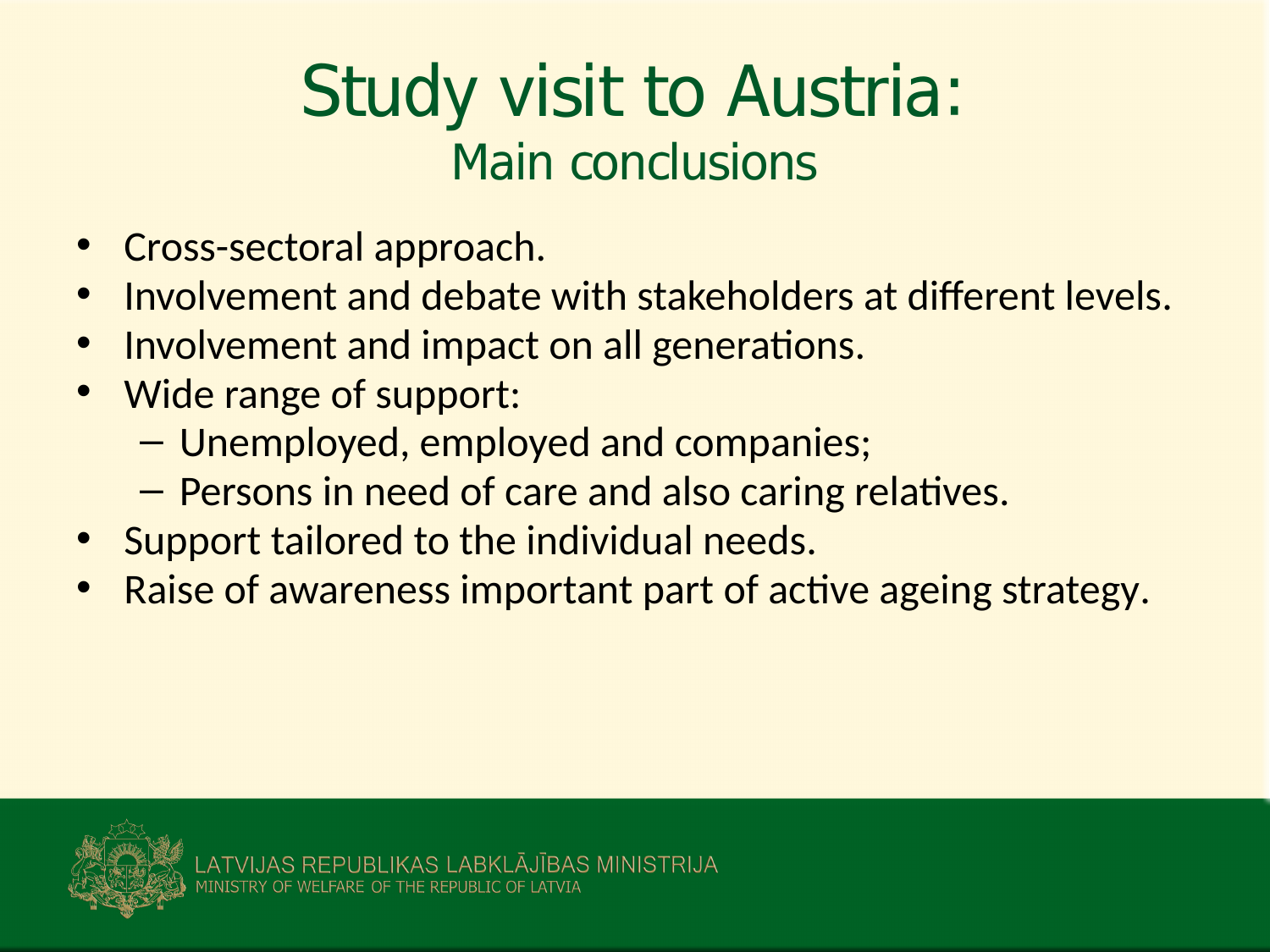

# Study visit to Austria: Main conclusions
Cross-sectoral approach.
Involvement and debate with stakeholders at different levels.
Involvement and impact on all generations.
Wide range of support:
Unemployed, employed and companies;
Persons in need of care and also caring relatives.
Support tailored to the individual needs.
Raise of awareness important part of active ageing strategy.